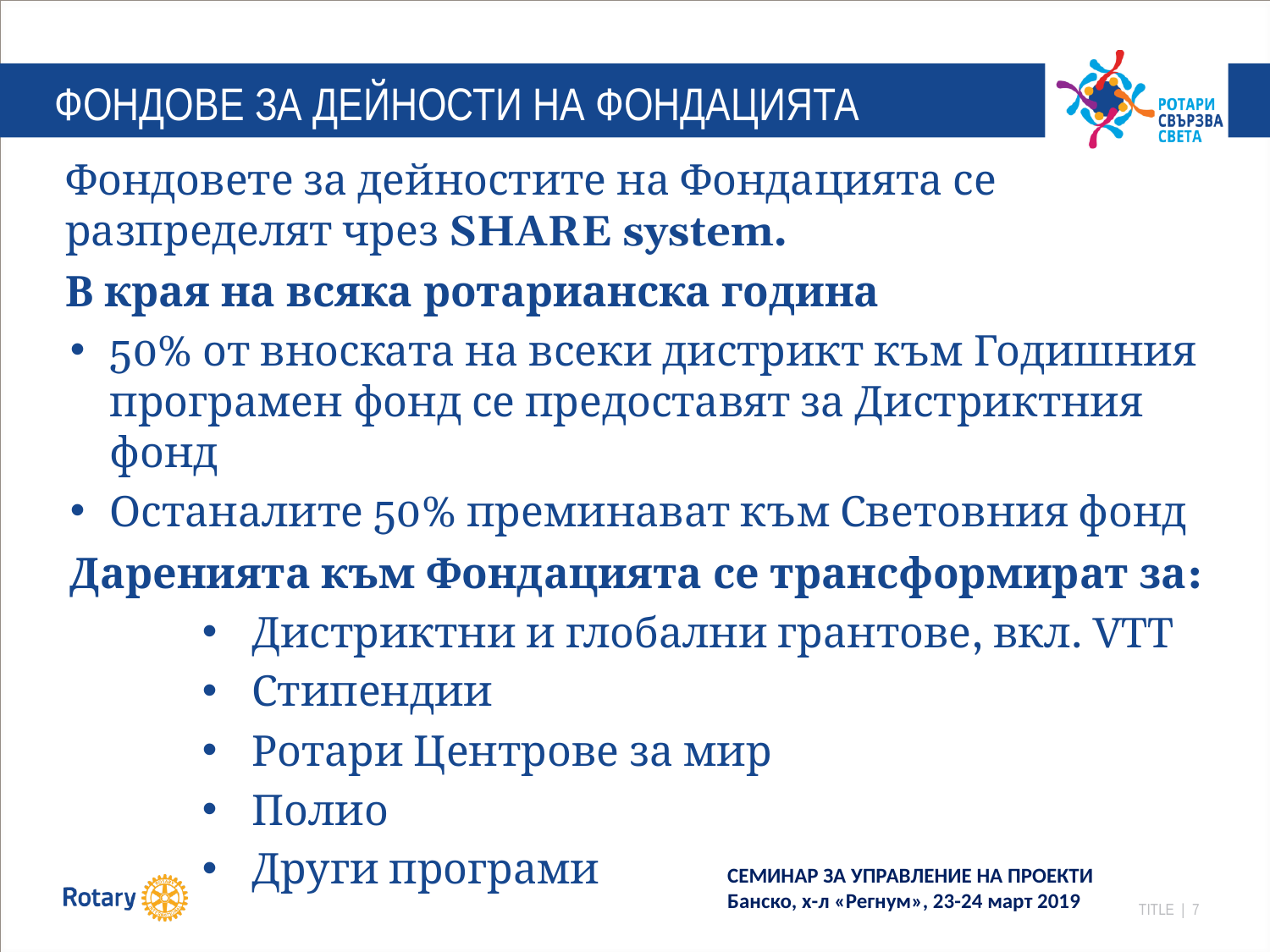

# ФОНДОВЕ ЗА ДЕЙНОСТИ НА ФОНДАЦИЯТА
Фондовете за дейностите на Фондацията се разпределят чрез SHARE system.
В края на всяка ротарианска година
50% от вноската на всеки дистрикт към Годишния програмен фонд се предоставят за Дистриктния фонд
Останалите 50% преминават към Световния фонд
Даренията към Фондацията се трансформират за:
Дистриктни и глобални грантове, вкл. VTT
Стипендии
Ротари Центрове за мир
Полио
Други програми